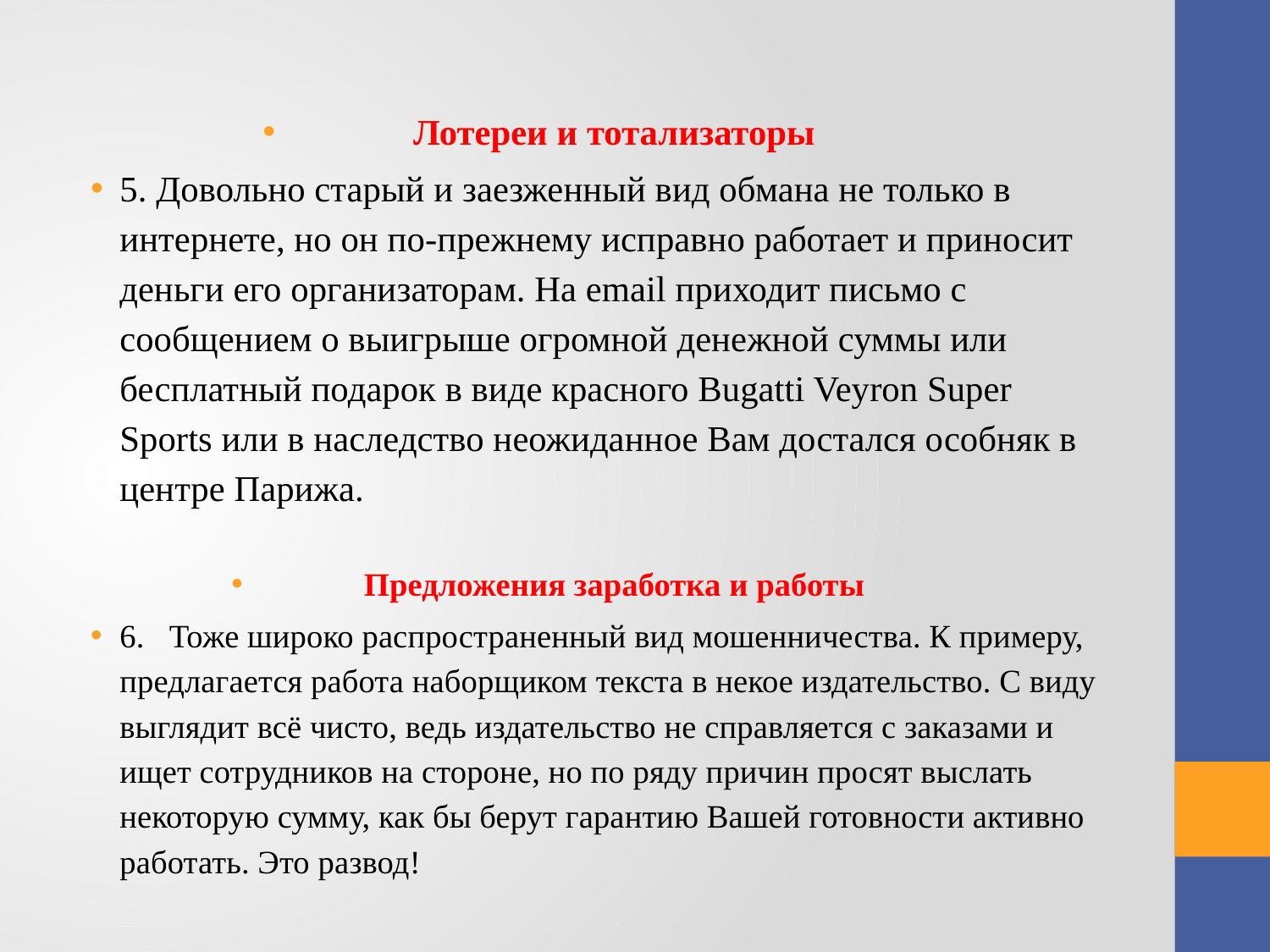

#
Лотереи и тотализаторы
5. Довольно старый и заезженный вид обмана не только в интернете, но он по-прежнему исправно работает и приносит деньги его организаторам. На email приходит письмо с сообщением о выигрыше огромной денежной суммы или бесплатный подарок в виде красного Bugatti Veyron Super Sports или в наследство неожиданное Вам достался особняк в центре Парижа.

Предложения заработка и работы
6.   Тоже широко распространенный вид мошенничества. К примеру, предлагается работа наборщиком текста в некое издательство. С виду выглядит всё чисто, ведь издательство не справляется с заказами и ищет сотрудников на стороне, но по ряду причин просят выслать некоторую сумму, как бы берут гарантию Вашей готовности активно работать. Это развод!